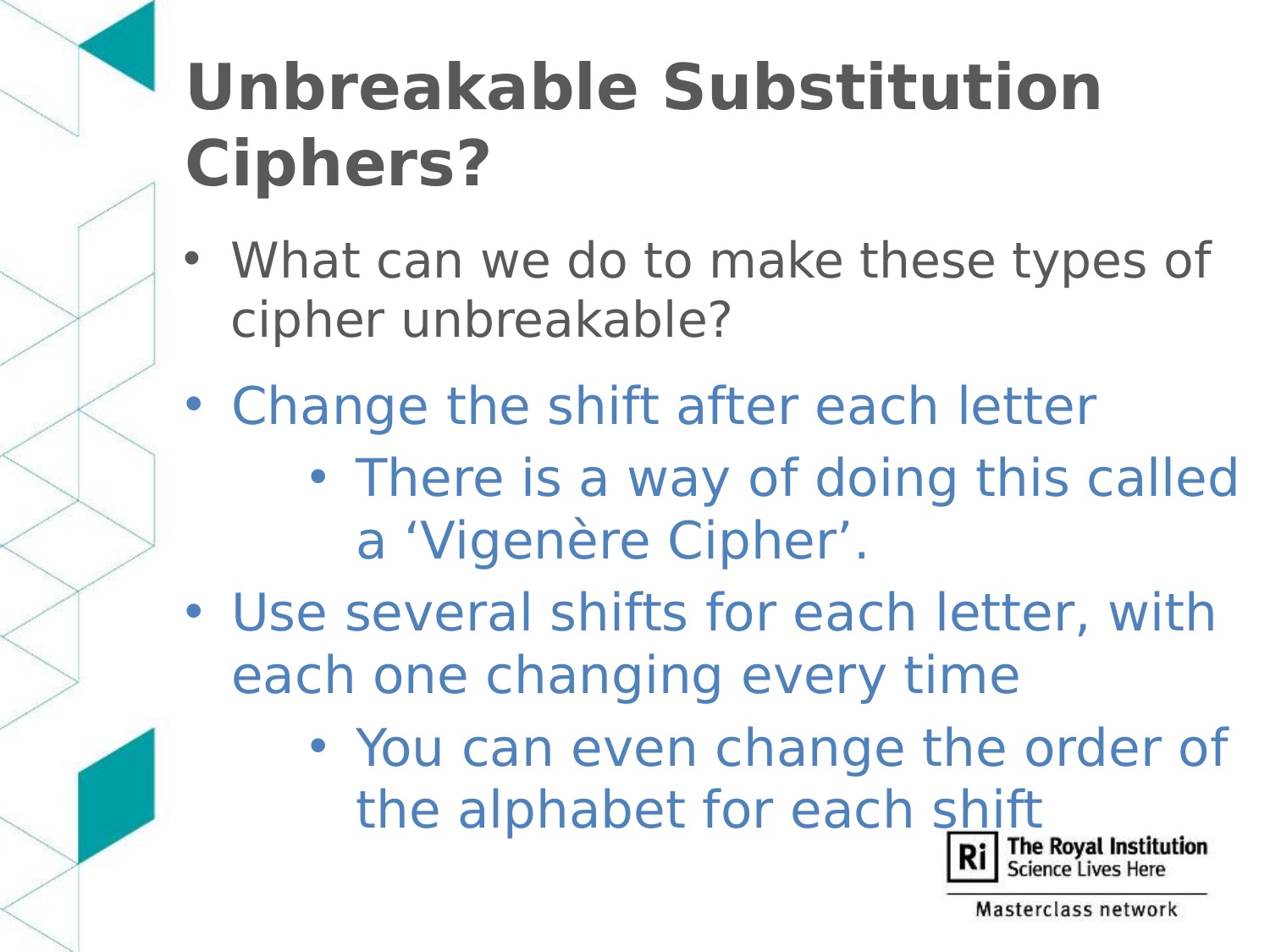

# Unbreakable Substitution Ciphers?
What can we do to make these types of cipher unbreakable?
Change the shift after each letter
There is a way of doing this called a ‘Vigenère Cipher’.
Use several shifts for each letter, with each one changing every time
You can even change the order of the alphabet for each shift